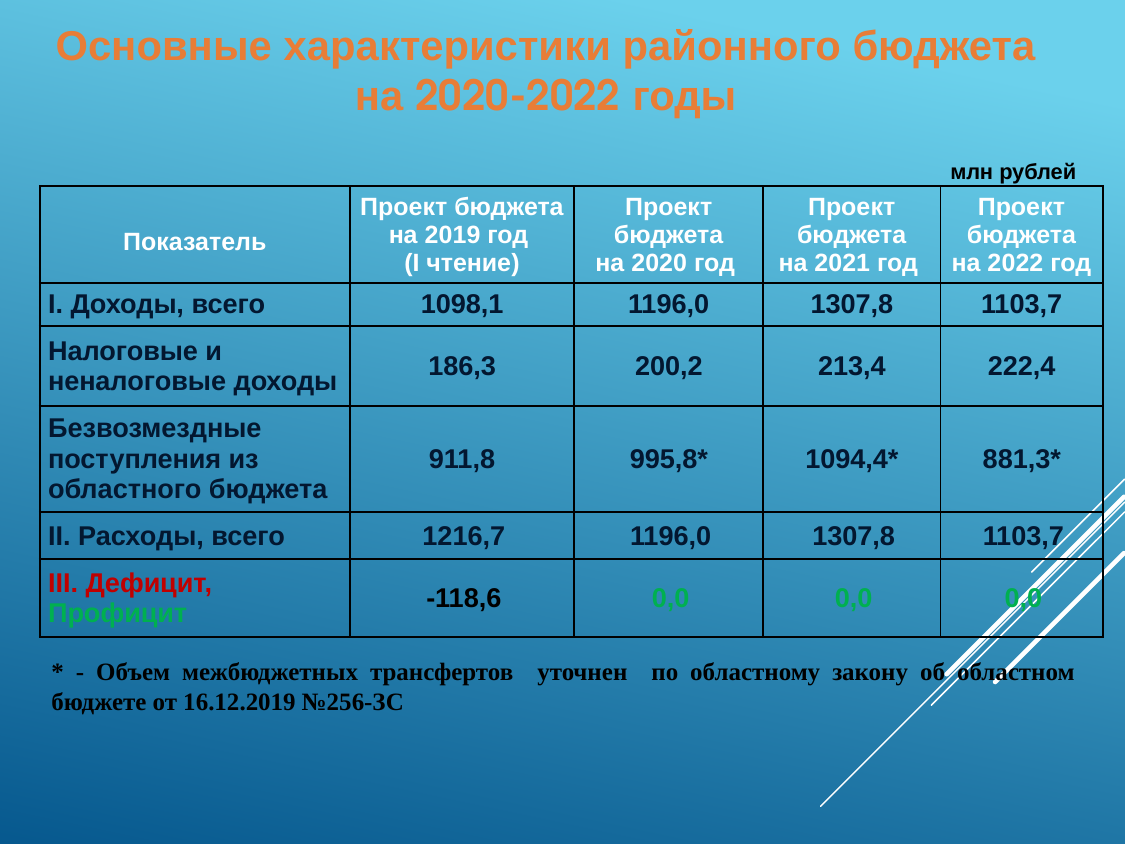

# Основные характеристики районного бюджета на 2020-2022 годы
млн рублей
| Показатель | Проект бюджета на 2019 год (I чтение) | Проект бюджета на 2020 год | Проект бюджета на 2021 год | Проект бюджета на 2022 год |
| --- | --- | --- | --- | --- |
| I. Доходы, всего | 1098,1 | 1196,0 | 1307,8 | 1103,7 |
| Налоговые и неналоговые доходы | 186,3 | 200,2 | 213,4 | 222,4 |
| Безвозмездные поступления из областного бюджета | 911,8 | 995,8\* | 1094,4\* | 881,3\* |
| II. Расходы, всего | 1216,7 | 1196,0 | 1307,8 | 1103,7 |
| III. Дефицит, Профицит | -118,6 | 0,0 | 0,0 | 0,0 |

* - Объем межбюджетных трансфертов  уточнен  по областному закону об областном бюджете от 16.12.2019 №256-ЗС